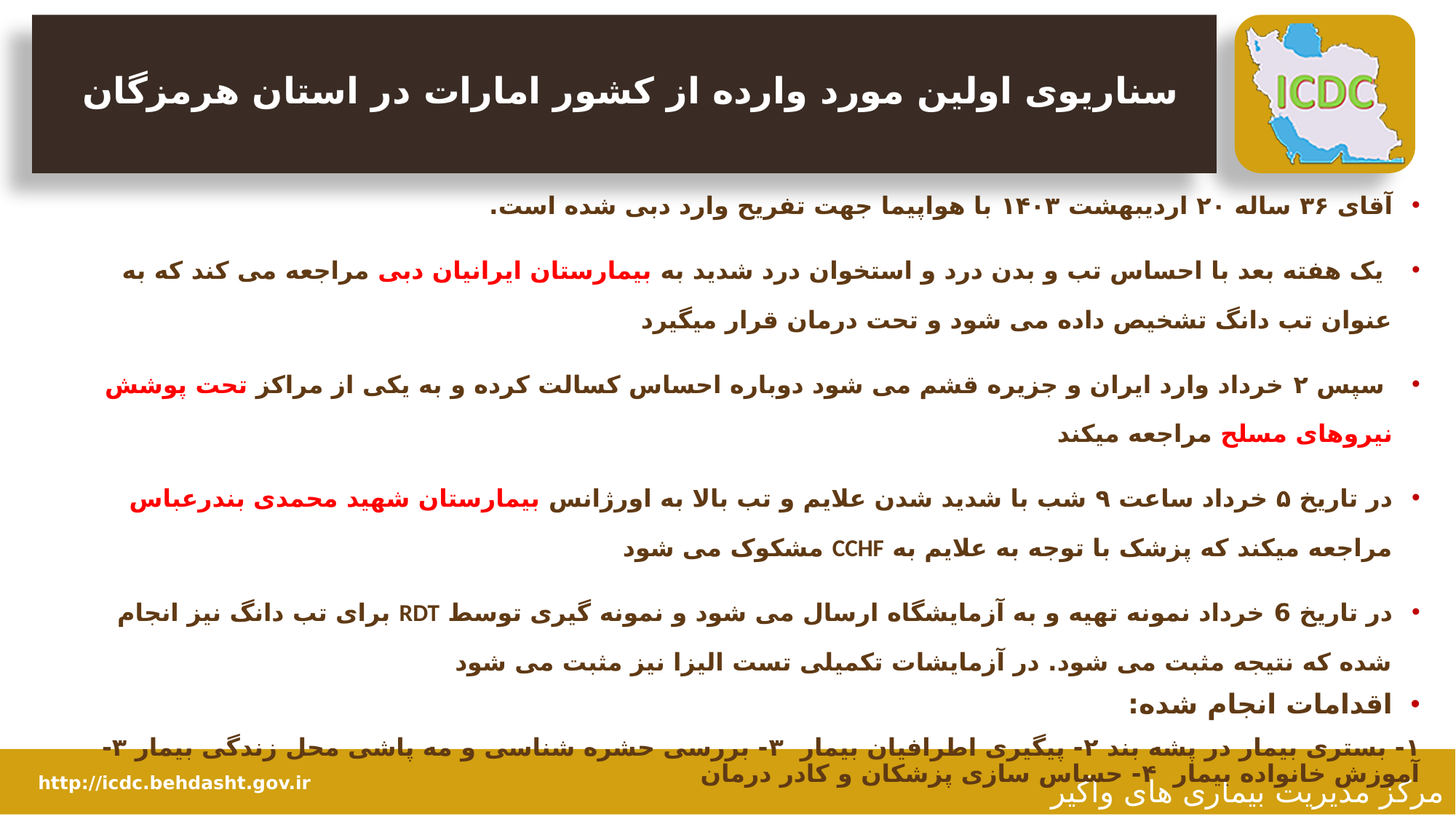

# سناریوی اولین مورد وارده از کشور امارات در استان هرمزگان
آقای ۳۶ ساله ۲۰ اردیبهشت ۱۴۰۳ با هواپیما جهت تفریح وارد دبی شده است.
 یک هفته بعد با احساس تب و بدن درد و استخوان درد شدید به بیمارستان ایرانیان دبی مراجعه می کند که به عنوان تب دانگ تشخیص داده می شود و تحت درمان قرار میگیرد
 سپس ۲ خرداد وارد ایران و جزیره قشم می شود دوباره احساس کسالت کرده و به یکی از مراکز تحت پوشش نیروهای مسلح مراجعه میکند
در تاریخ ۵ خرداد ساعت ۹ شب با شدید شدن علایم و تب بالا به اورژانس بیمارستان شهید محمدی بندرعباس مراجعه میکند که پزشک با توجه به علایم به CCHF مشکوک می شود
در تاریخ 6 خرداد نمونه تهیه و به آزمایشگاه ارسال می شود و نمونه گیری توسط RDT برای تب دانگ نیز انجام شده که نتیجه مثبت می شود. در آزمایشات تکمیلی تست الیزا نیز مثبت می شود
اقدامات انجام شده:
۱- بستری بیمار در پشه بند ۲- پیگیری اطرافیان بیمار  ۳- بررسی حشره شناسی و مه پاشی محل زندگی بیمار ۳- آموزش خانواده بیمار  ۴- حساس سازی پزشکان و کادر درمان